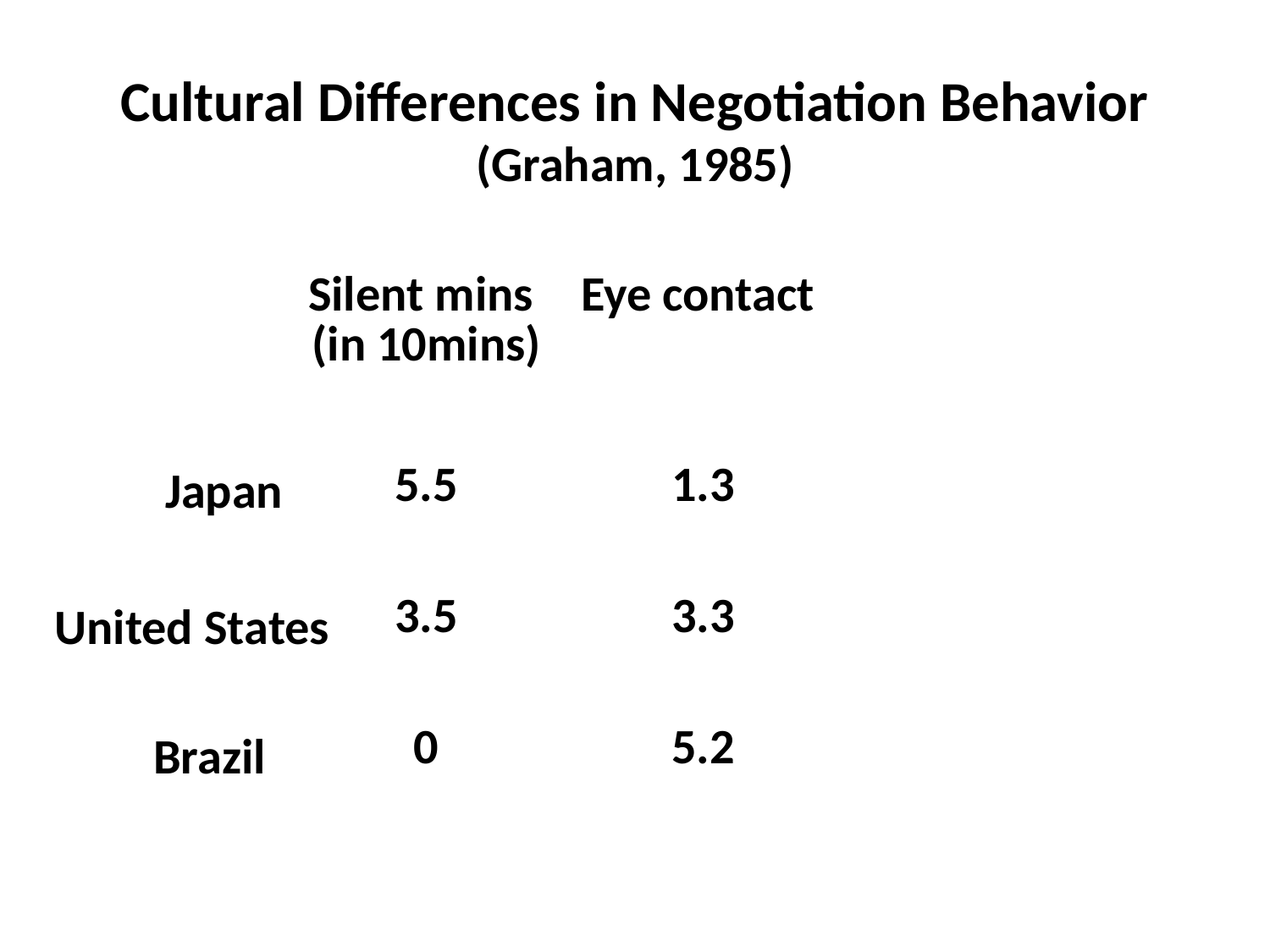

Cultural Differences in Negotiation Behavior
(Graham, 1985)
In Rome like the Romans?
| Silent mins (in 10mins) | Eye contact |  |
| --- | --- | --- |
| 5.5 | 1.3 |  |
| 3.5 | 3.3 |  |
| 0 | 5.2 |  |
Japan
United States
Brazil